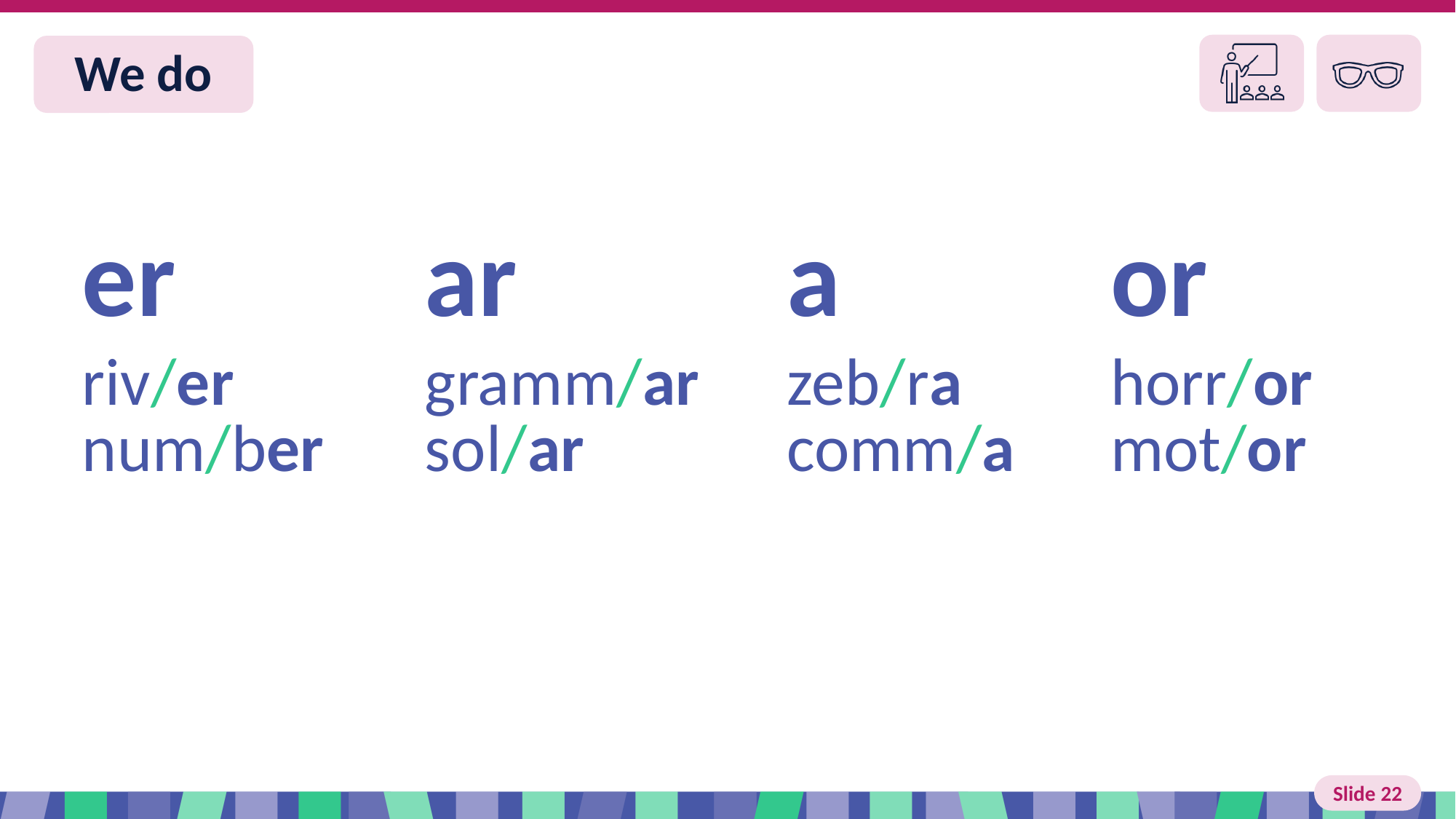

Slide 22 I do
| er | ar | a | or |
| --- | --- | --- | --- |
| riv/er num/ber | gramm/ar sol/ar | zeb/ra comm/a | horr/or mot/or |